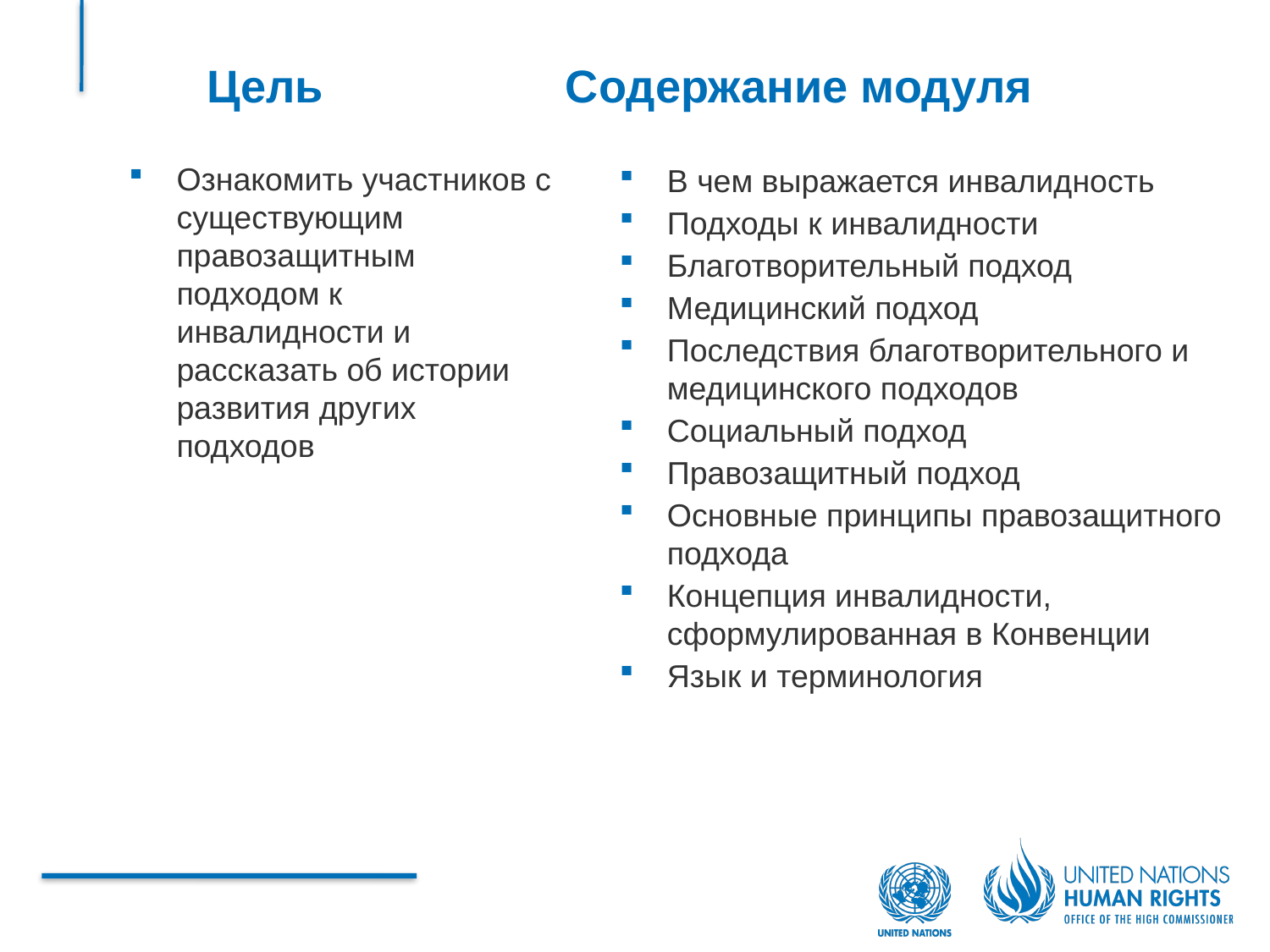

Цель
Содержание модуля
Ознакомить участников с существующим правозащитным подходом к инвалидности и рассказать об истории развития других подходов
В чем выражается инвалидность
Подходы к инвалидности
Благотворительный подход
Медицинский подход
Последствия благотворительного и медицинского подходов
Социальный подход
Правозащитный подход
Основные принципы правозащитного подхода
Концепция инвалидности, сформулированная в Конвенции
Язык и терминология